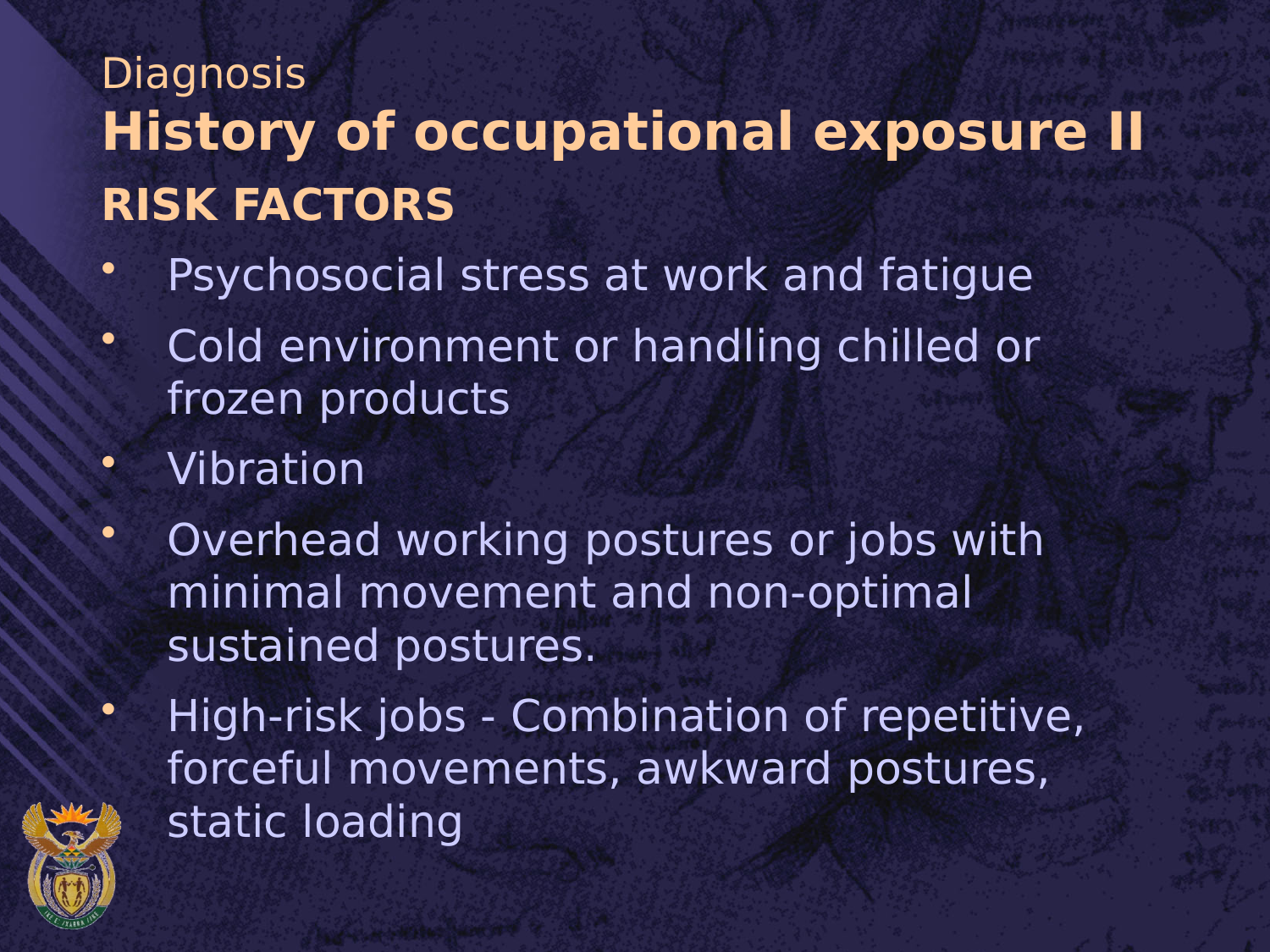

# Diagnosis History of occupational exposure II
RISK FACTORS
Psychosocial stress at work and fatigue
Cold environment or handling chilled or frozen products
Vibration
Overhead working postures or jobs with minimal movement and non-optimal sustained postures.
High-risk jobs - Combination of repetitive, forceful movements, awkward postures, static loading